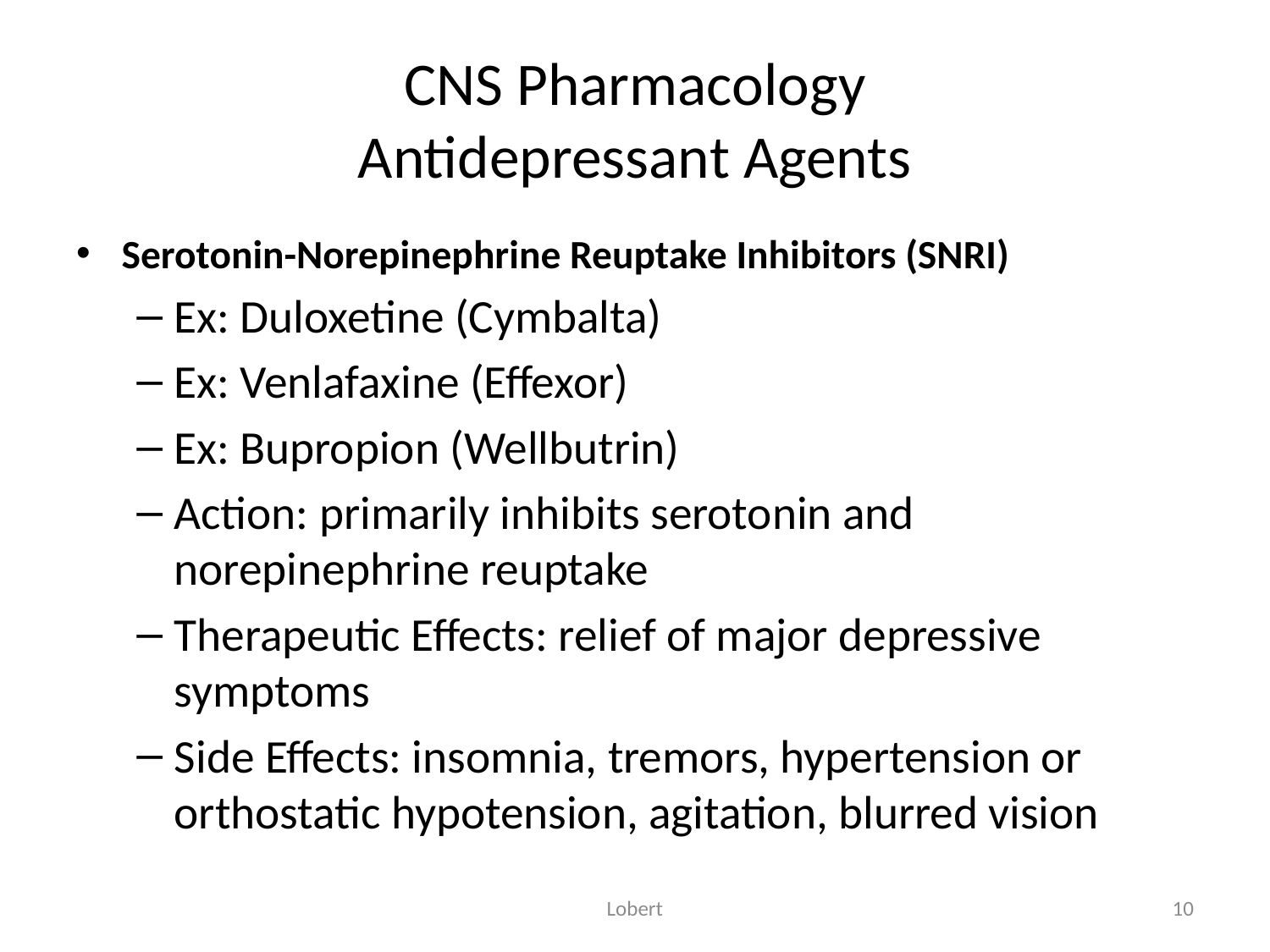

# CNS Pharmacology Antidepressant Agents
Serotonin-Norepinephrine Reuptake Inhibitors (SNRI)
Ex: Duloxetine (Cymbalta)
Ex: Venlafaxine (Effexor)
Ex: Bupropion (Wellbutrin)
Action: primarily inhibits serotonin and norepinephrine reuptake
Therapeutic Effects: relief of major depressive symptoms
Side Effects: insomnia, tremors, hypertension or orthostatic hypotension, agitation, blurred vision

Lobert
10